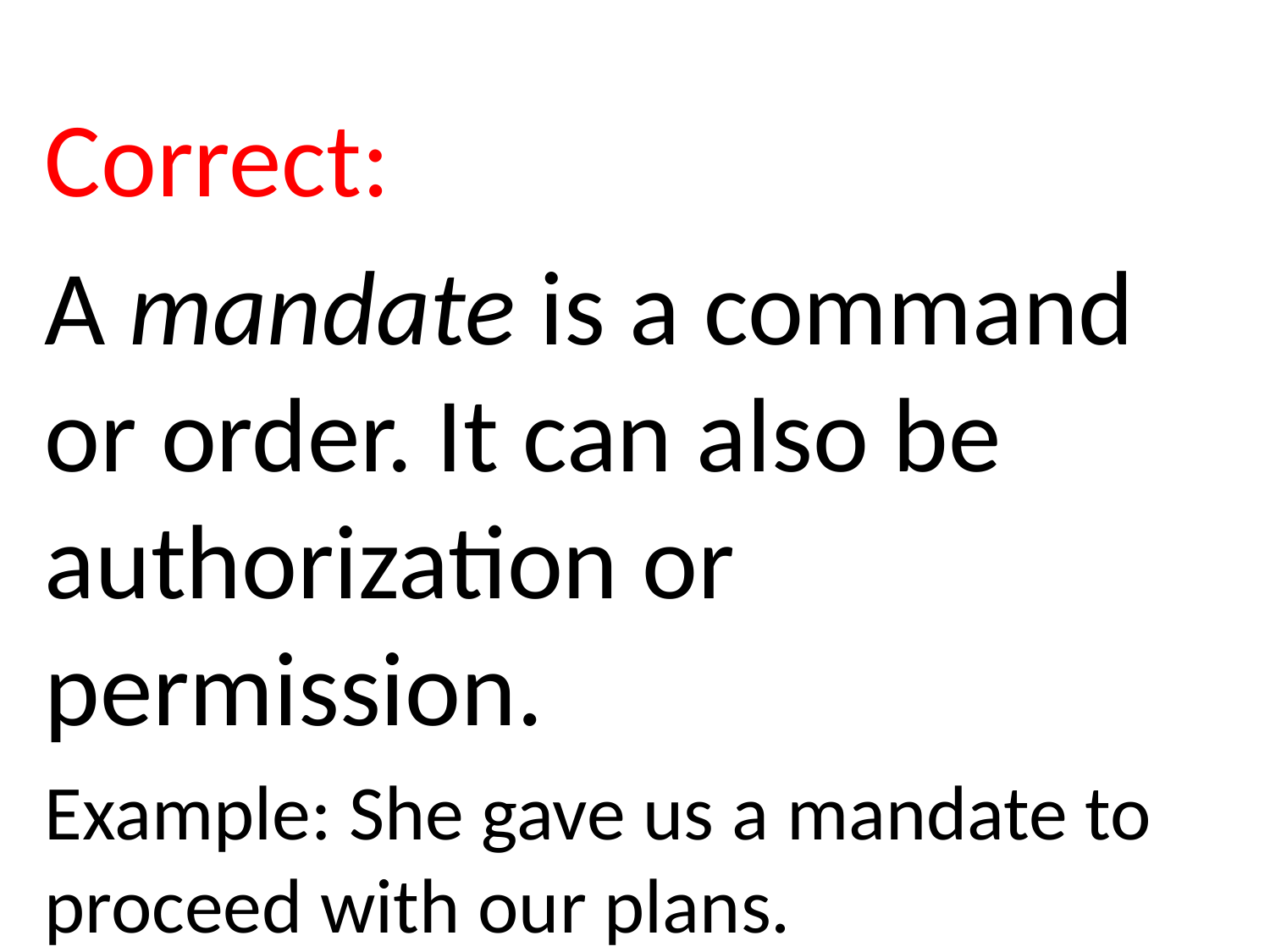

Correct:
A mandate is a command or order. It can also be authorization or permission.
Example: She gave us a mandate to proceed with our plans.